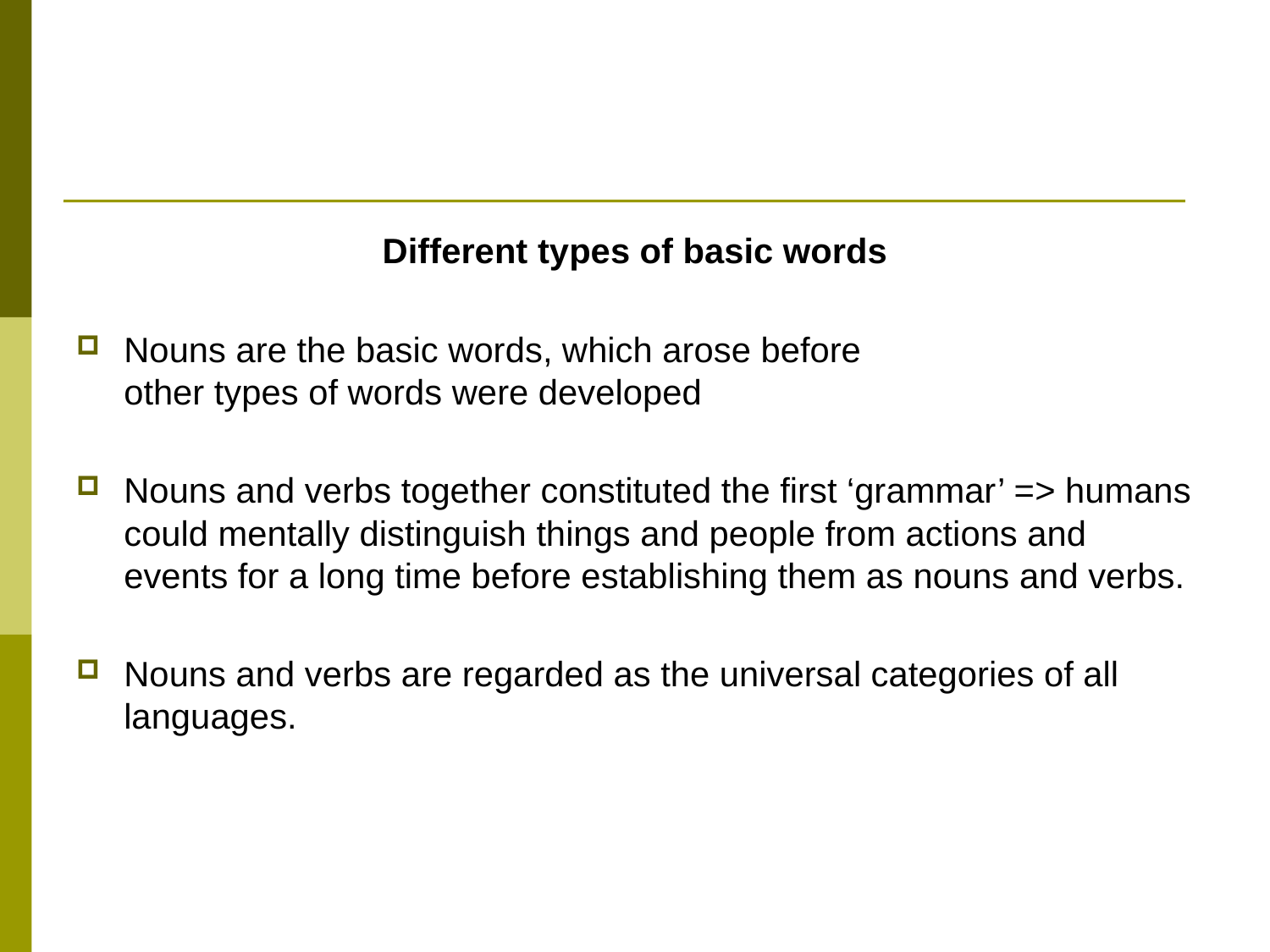

#
Different types of basic words

Nouns are the basic words, which arose before
other types of words were developed

Nouns and verbs together constituted the first ‘grammar’ => humans could mentally distinguish things and people from actions and events for a long time before establishing them as nouns and verbs.

Nouns and verbs are regarded as the universal categories of all languages.